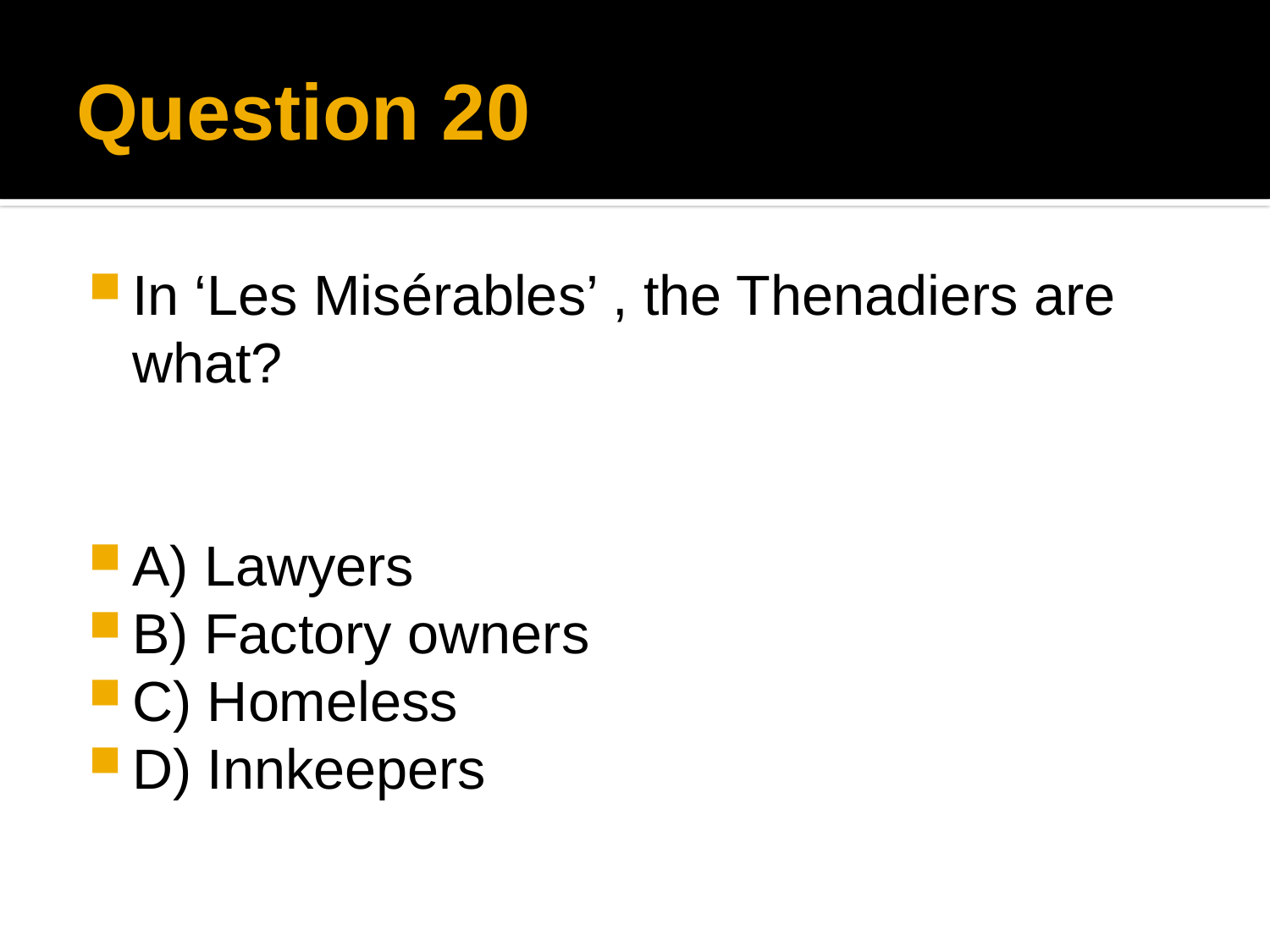

# Question 20
In ‘Les Misérables’ , the Thenadiers are what?

A) Lawyers
B) Factory owners
C) Homeless
D) Innkeepers